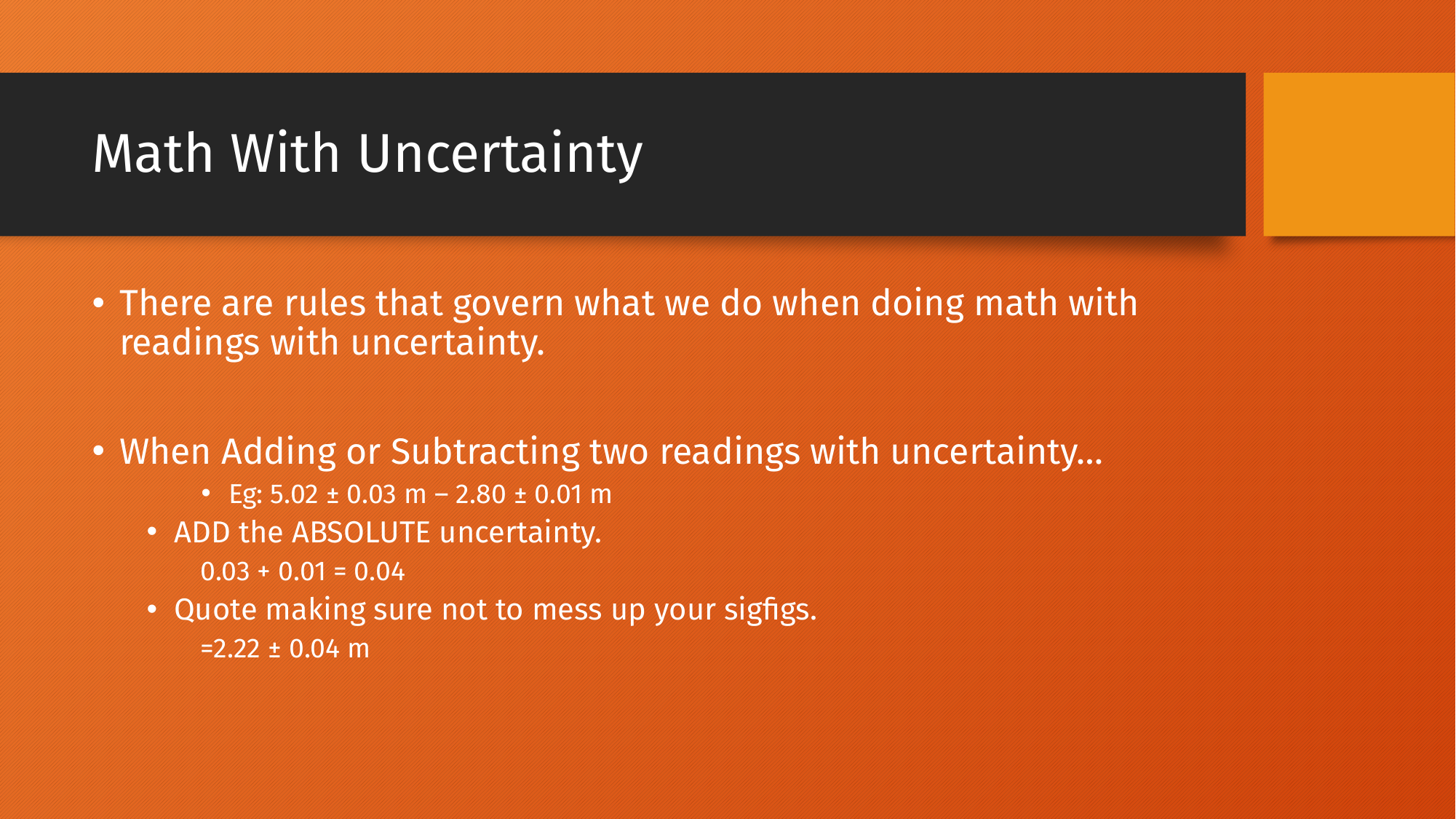

# Math With Uncertainty
There are rules that govern what we do when doing math with readings with uncertainty.

When Adding or Subtracting two readings with uncertainty…
Eg: 5.02 ± 0.03 m – 2.80 ± 0.01 m
ADD the ABSOLUTE uncertainty.
0.03 + 0.01 = 0.04
Quote making sure not to mess up your sigfigs.
=2.22 ± 0.04 m